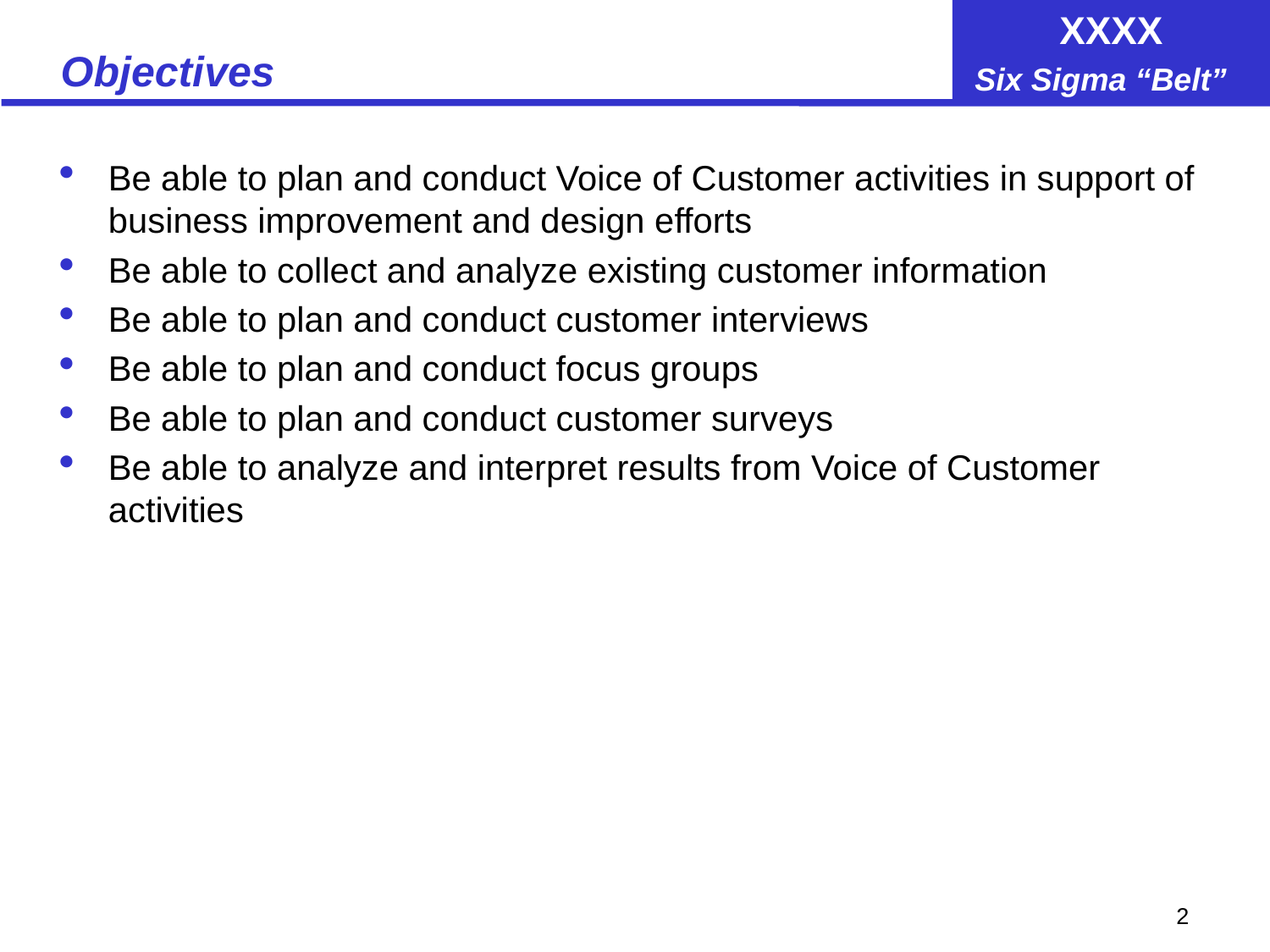

# Objectives
Be able to plan and conduct Voice of Customer activities in support of business improvement and design efforts
Be able to collect and analyze existing customer information
Be able to plan and conduct customer interviews
Be able to plan and conduct focus groups
Be able to plan and conduct customer surveys
Be able to analyze and interpret results from Voice of Customer activities